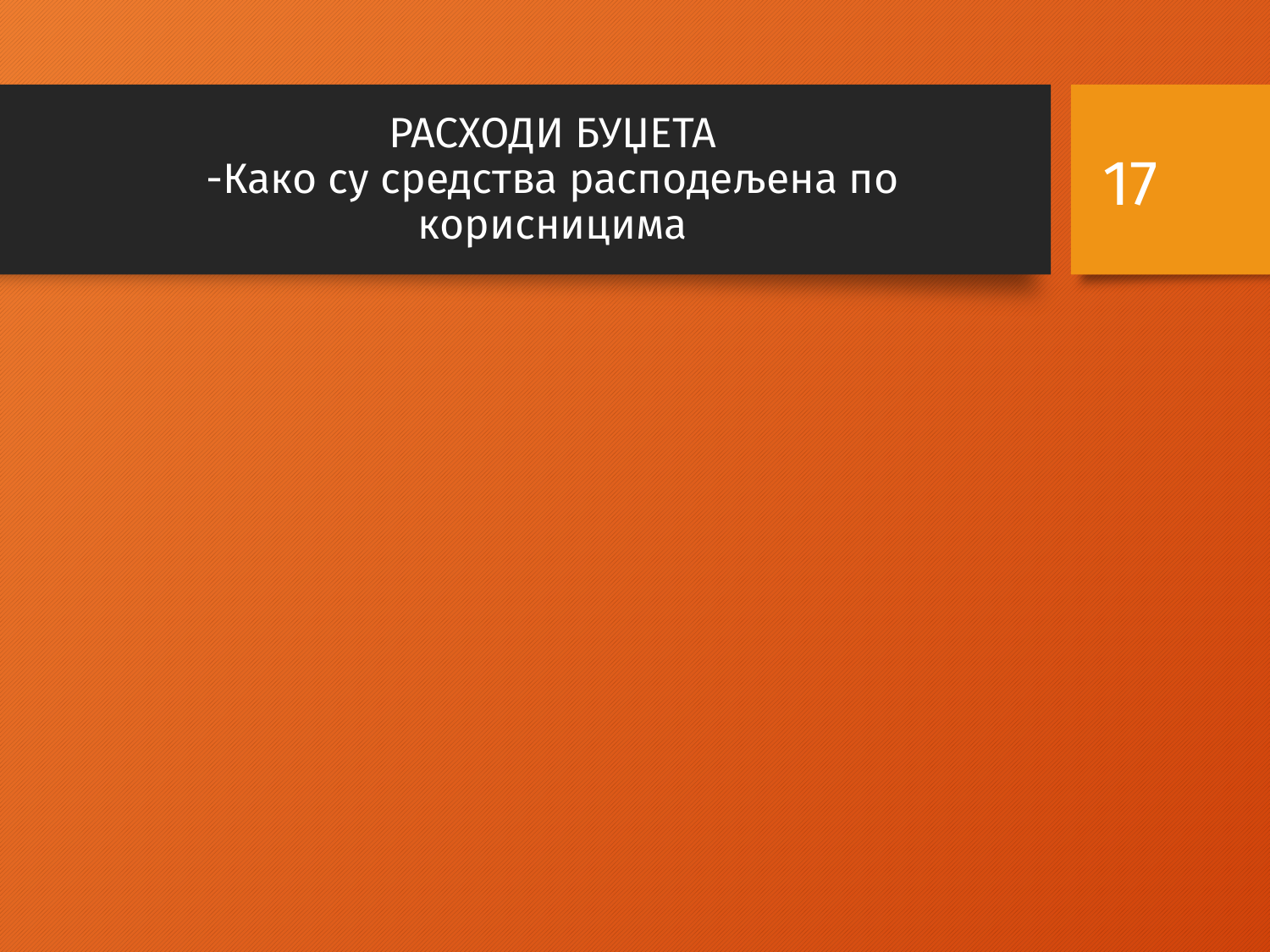

# РАСХОДИ БУЏЕТА -Како су средства расподељена по корисницима
17

[unsupported chart]